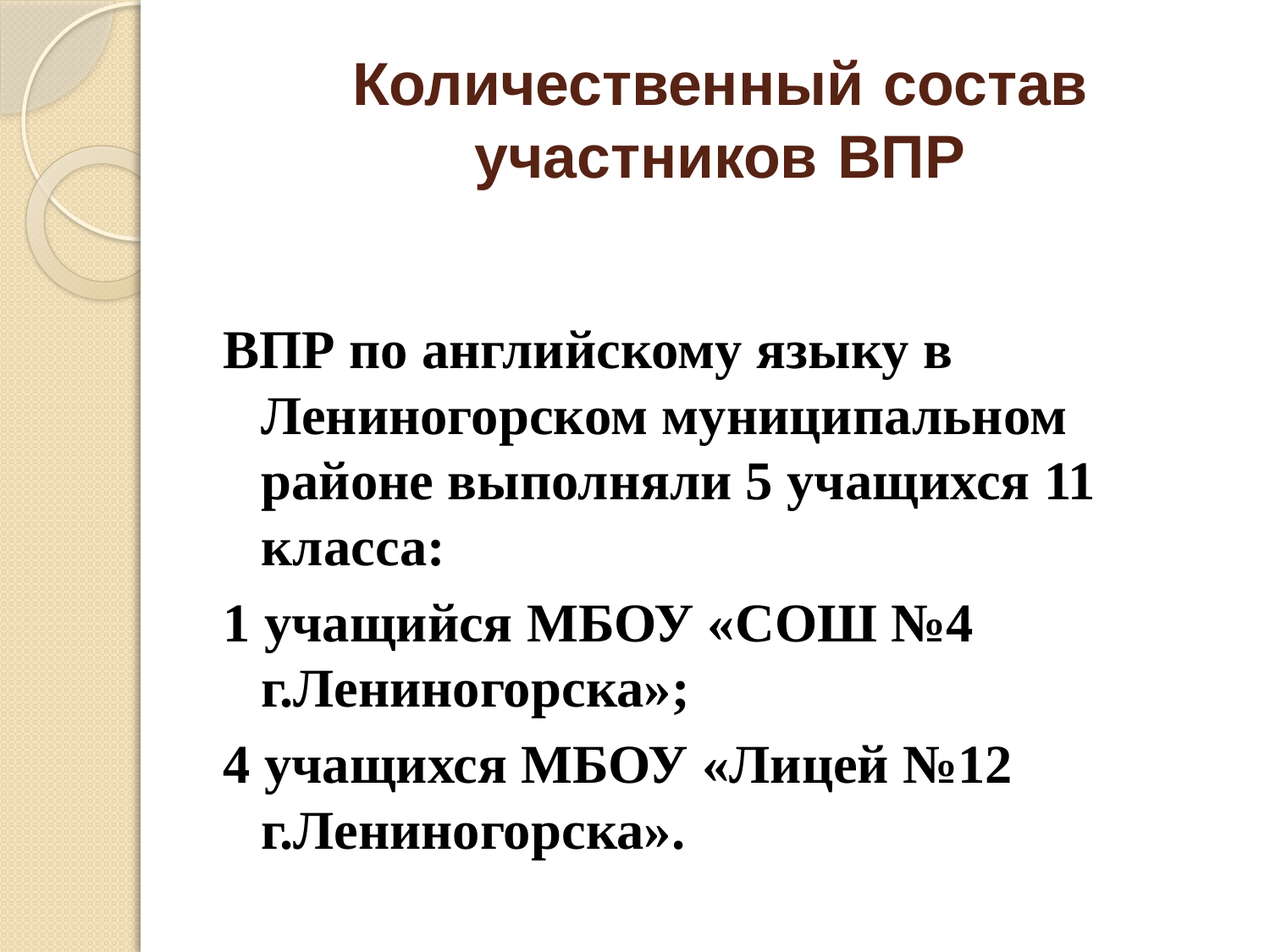

# Количественный состав участников ВПР
ВПР по английскому языку в Лениногорском муниципальном районе выполняли 5 учащихся 11 класса:
1 учащийся МБОУ «СОШ №4 г.Лениногорска»;
4 учащихся МБОУ «Лицей №12 г.Лениногорска».